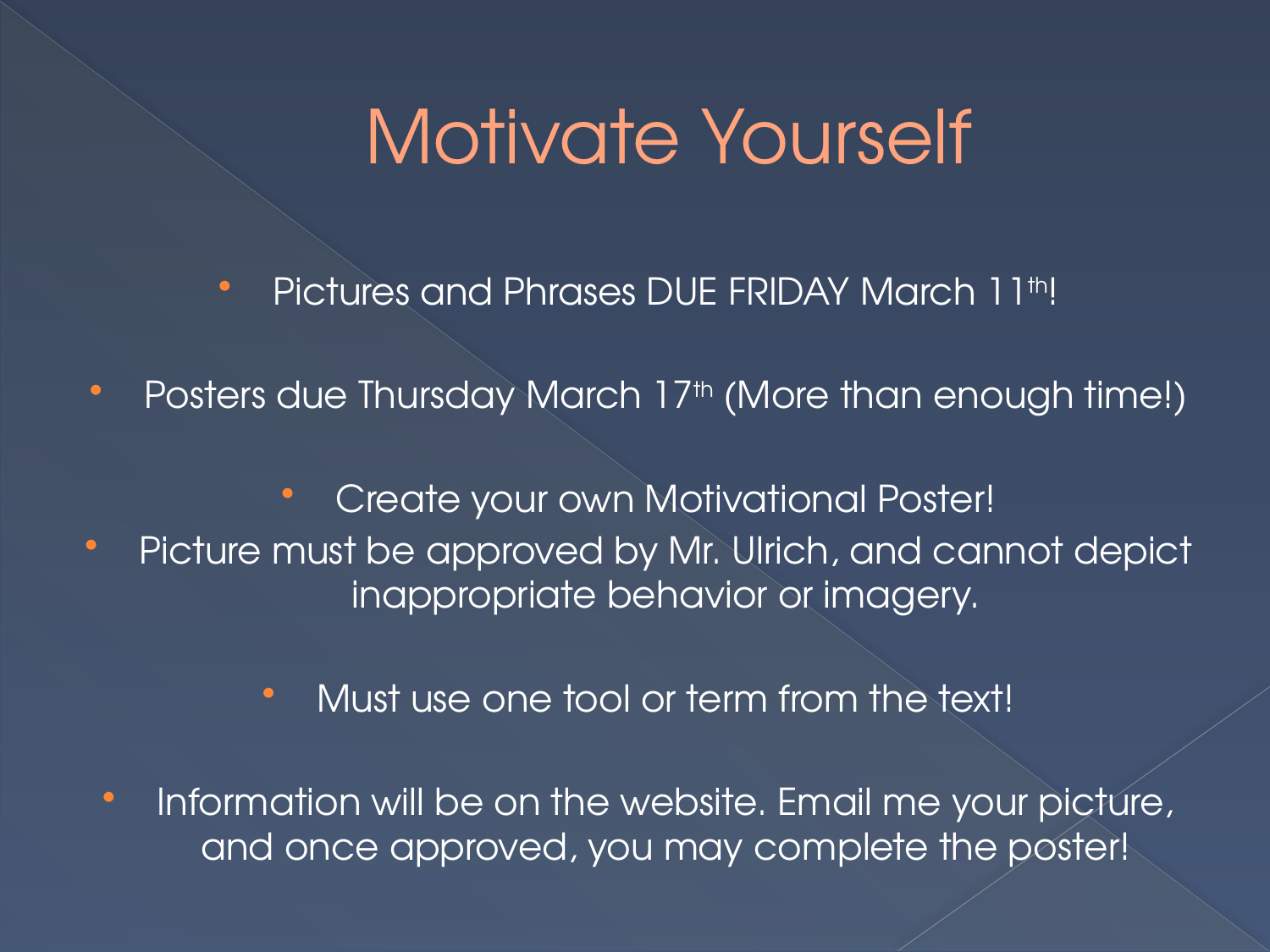

# Motivate Yourself
Pictures and Phrases DUE FRIDAY March 11th!

Posters due Thursday March 17th (More than enough time!)

Create your own Motivational Poster!
Picture must be approved by Mr. Ulrich, and cannot depict inappropriate behavior or imagery.

Must use one tool or term from the text!

Information will be on the website. Email me your picture, and once approved, you may complete the poster!